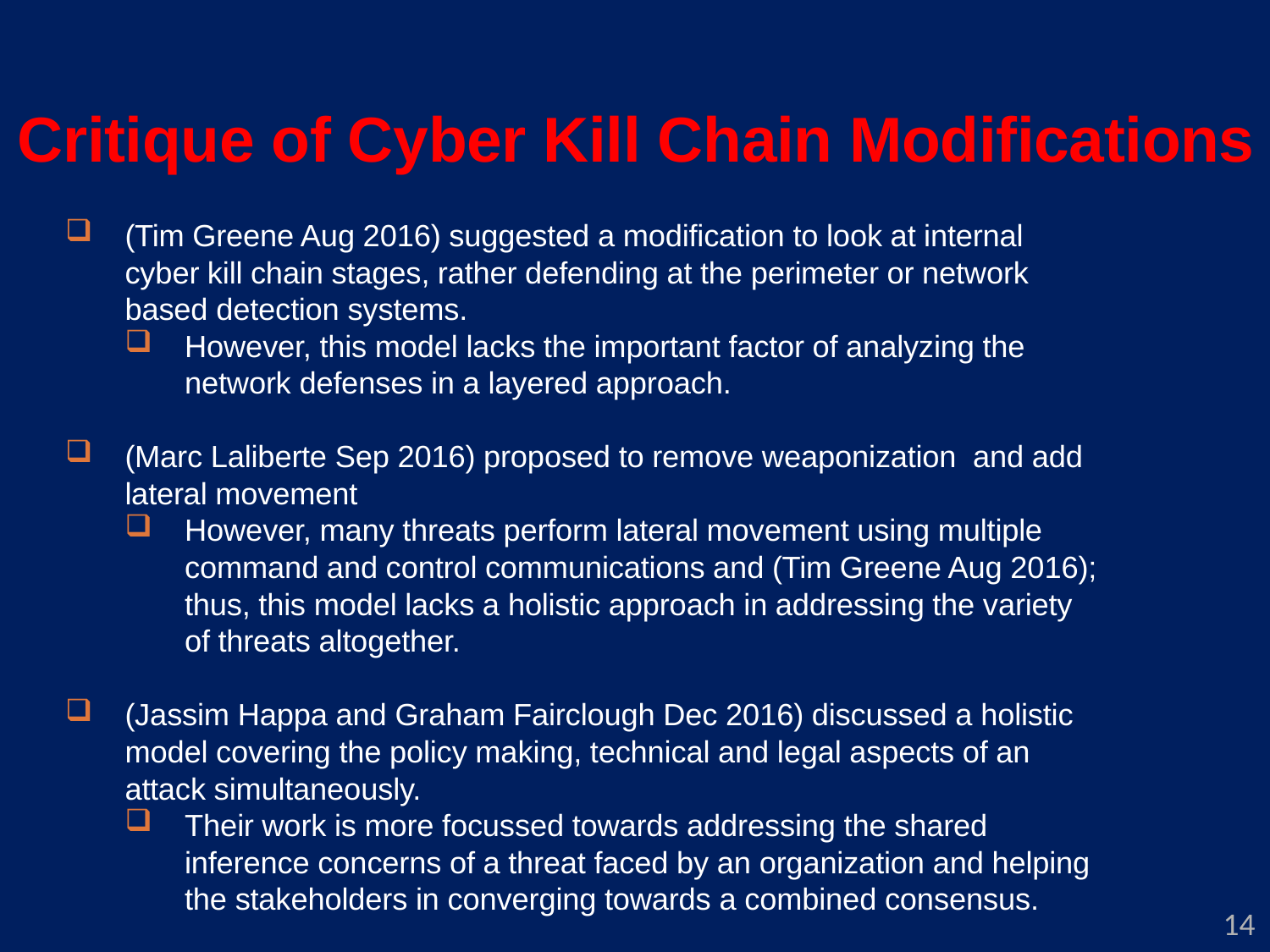

Critique of Cyber Kill Chain Modifications
(Tim Greene Aug 2016) suggested a modification to look at internal cyber kill chain stages, rather defending at the perimeter or network based detection systems.
However, this model lacks the important factor of analyzing the network defenses in a layered approach.

(Marc Laliberte Sep 2016) proposed to remove weaponization  and add lateral movement
However, many threats perform lateral movement using multiple command and control communications and (Tim Greene Aug 2016); thus, this model lacks a holistic approach in addressing the variety of threats altogether.

(Jassim Happa and Graham Fairclough Dec 2016) discussed a holistic model covering the policy making, technical and legal aspects of an attack simultaneously.
Their work is more focussed towards addressing the shared inference concerns of a threat faced by an organization and helping the stakeholders in converging towards a combined consensus.
14